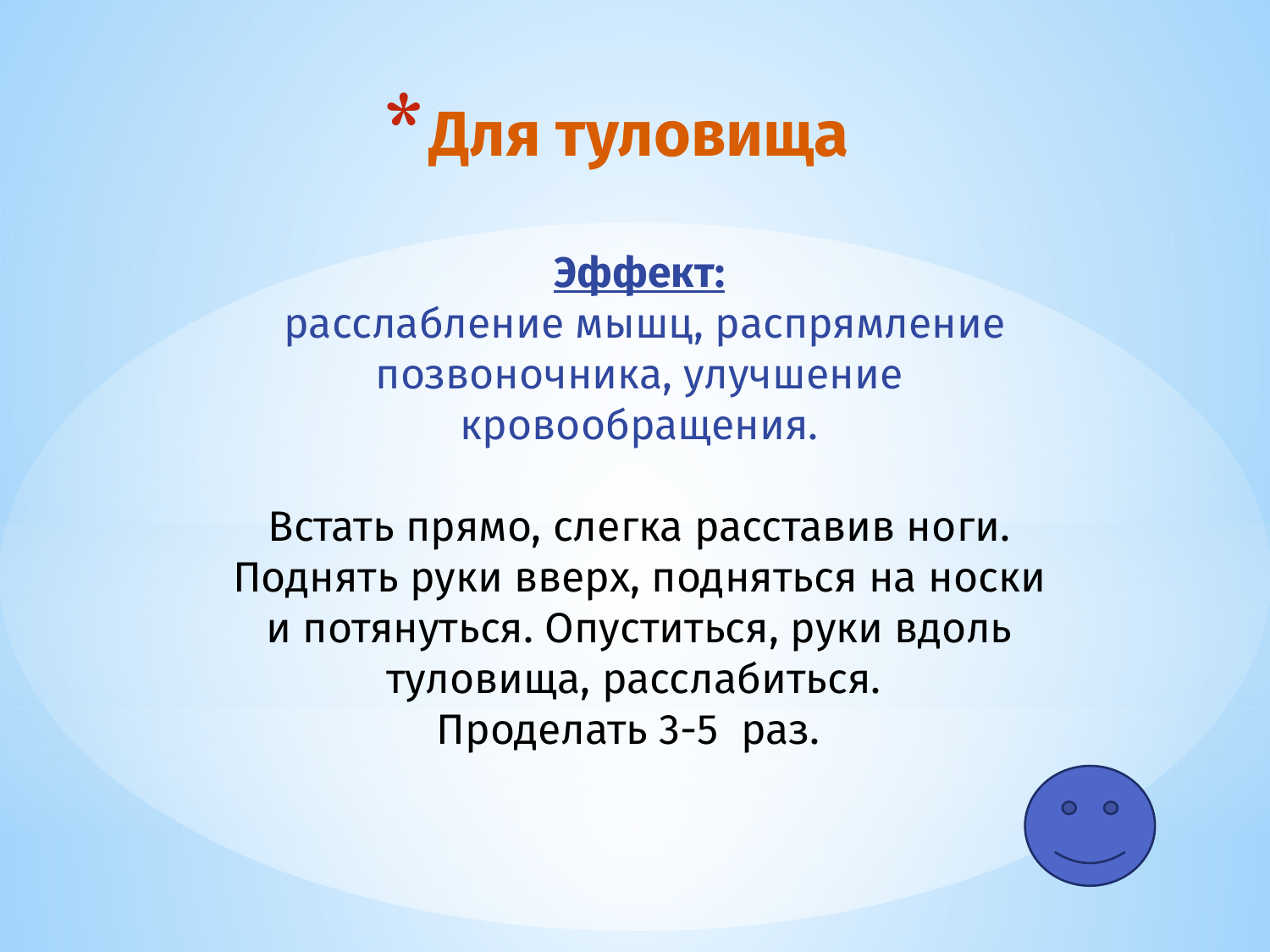

Для туловища
Эффект:
 расслабление мышц, распрямление позвоночника, улучшение кровообращения.
Встать прямо, слегка расставив ноги. Поднять руки вверх, подняться на носки и потянуться. Опуститься, руки вдоль туловища, расслабиться.
Проделать 3-5  раз.